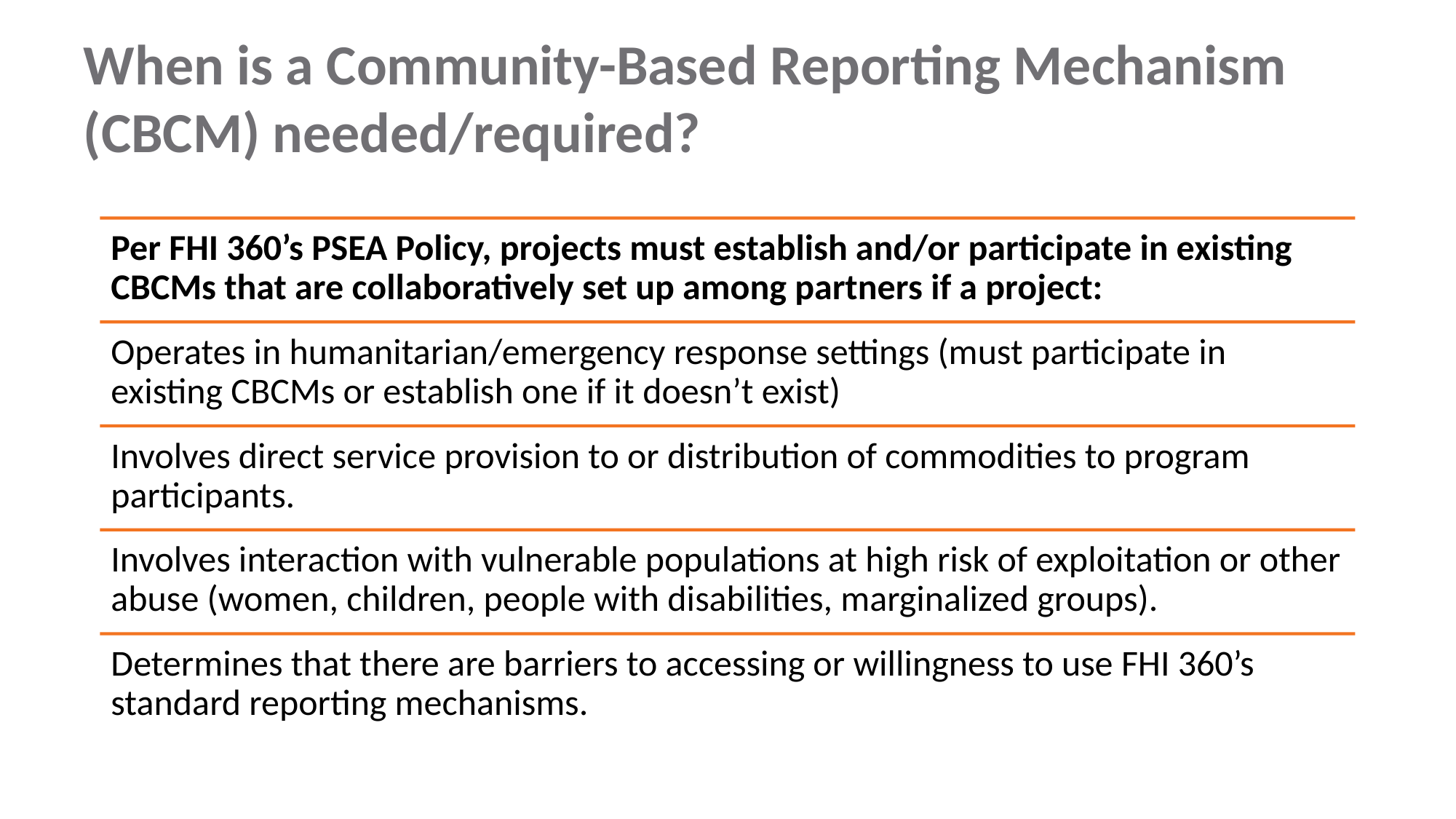

# When is a Community-Based Reporting Mechanism (CBCM) needed/required?
Per FHI 360’s PSEA Policy, projects must establish and/or participate in existing CBCMs that are collaboratively set up among partners if a project:
Operates in humanitarian/emergency response settings (must participate in existing CBCMs or establish one if it doesn’t exist)
Involves direct service provision to or distribution of commodities to program participants.
Involves interaction with vulnerable populations at high risk of exploitation or other abuse (women, children, people with disabilities, marginalized groups).
Determines that there are barriers to accessing or willingness to use FHI 360’s standard reporting mechanisms.